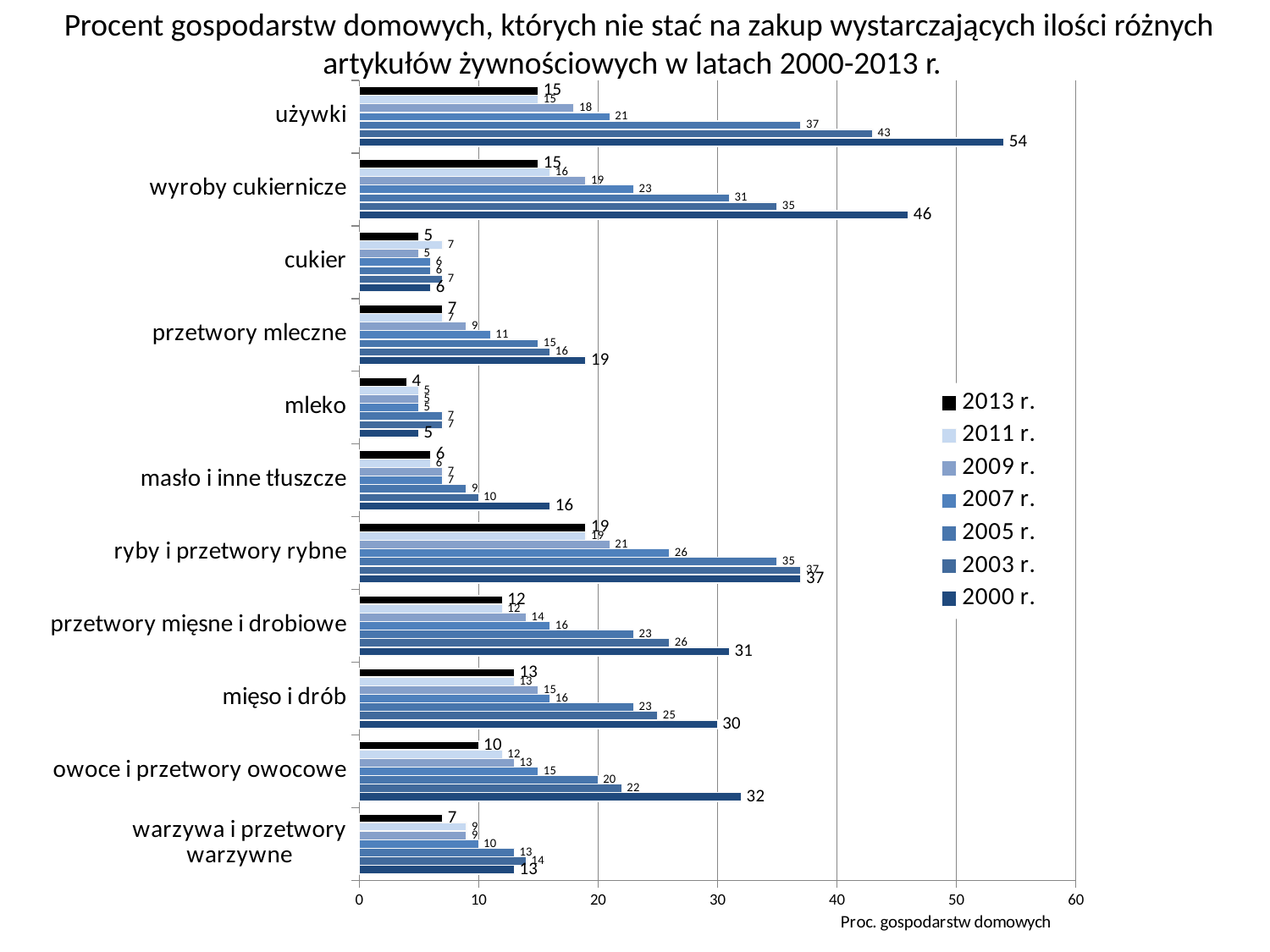

Procent gospodarstw domowych, których nie stać na zakup wystarczających ilości różnych artykułów żywnościowych w latach 2000-2013 r.

### Chart

| Category | 2000 r.  | 2003 r. | 2005 r. | 2007 r. | 2009 r. | 2011 r. | 2013 r. |
|---|---|---|---|---|---|---|---|
| warzywa i przetwory warzywne | 13.0 | 14.0 | 13.0 | 10.0 | 9.0 | 9.0 | 7.0 |
| owoce i przetwory owocowe | 32.0 | 22.0 | 20.0 | 15.0 | 13.0 | 12.0 | 10.0 |
| mięso i drób | 30.0 | 25.0 | 23.0 | 16.0 | 15.0 | 13.0 | 13.0 |
| przetwory mięsne i drobiowe | 31.0 | 26.0 | 23.0 | 16.0 | 14.0 | 12.0 | 12.0 |
| ryby i przetwory rybne | 37.0 | 37.0 | 35.0 | 26.0 | 21.0 | 19.0 | 19.0 |
| masło i inne tłuszcze | 16.0 | 10.0 | 9.0 | 7.0 | 7.0 | 6.0 | 6.0 |
| mleko | 5.0 | 7.0 | 7.0 | 5.0 | 5.0 | 5.0 | 4.0 |
| przetwory mleczne | 19.0 | 16.0 | 15.0 | 11.0 | 9.0 | 7.0 | 7.0 |
| cukier | 6.0 | 7.0 | 6.0 | 6.0 | 5.0 | 7.0 | 5.0 |
| wyroby cukiernicze | 46.0 | 35.0 | 31.0 | 23.0 | 19.0 | 16.0 | 15.0 |
| używki | 54.0 | 43.0 | 37.0 | 21.0 | 18.0 | 15.0 | 15.0 |